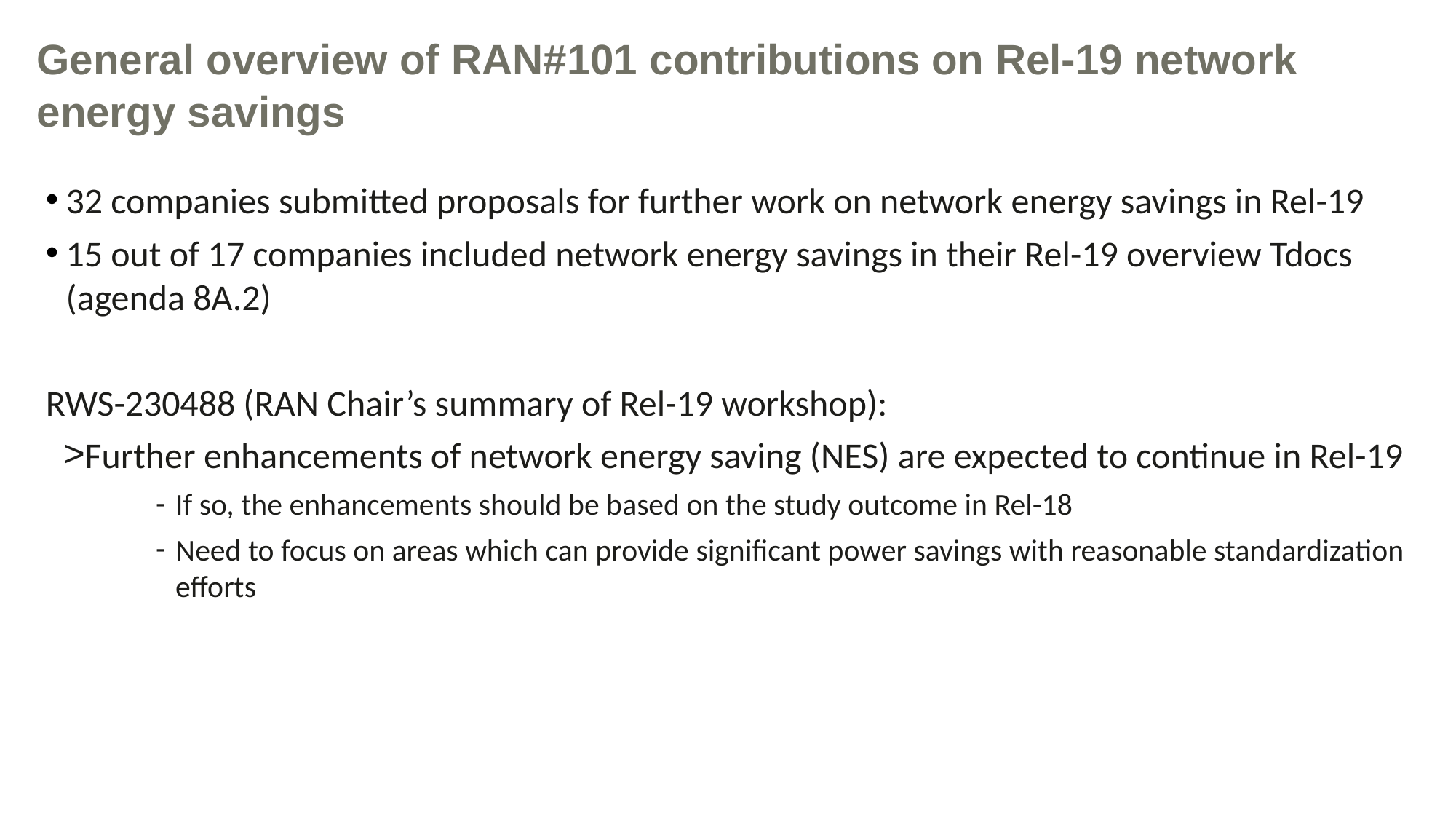

General overview of RAN#101 contributions on Rel-19 network energy savings
32 companies submitted proposals for further work on network energy savings in Rel-19
15 out of 17 companies included network energy savings in their Rel-19 overview Tdocs (agenda 8A.2)

RWS-230488 (RAN Chair’s summary of Rel-19 workshop):
Further enhancements of network energy saving (NES) are expected to continue in Rel-19
If so, the enhancements should be based on the study outcome in Rel-18
Need to focus on areas which can provide significant power savings with reasonable standardization efforts